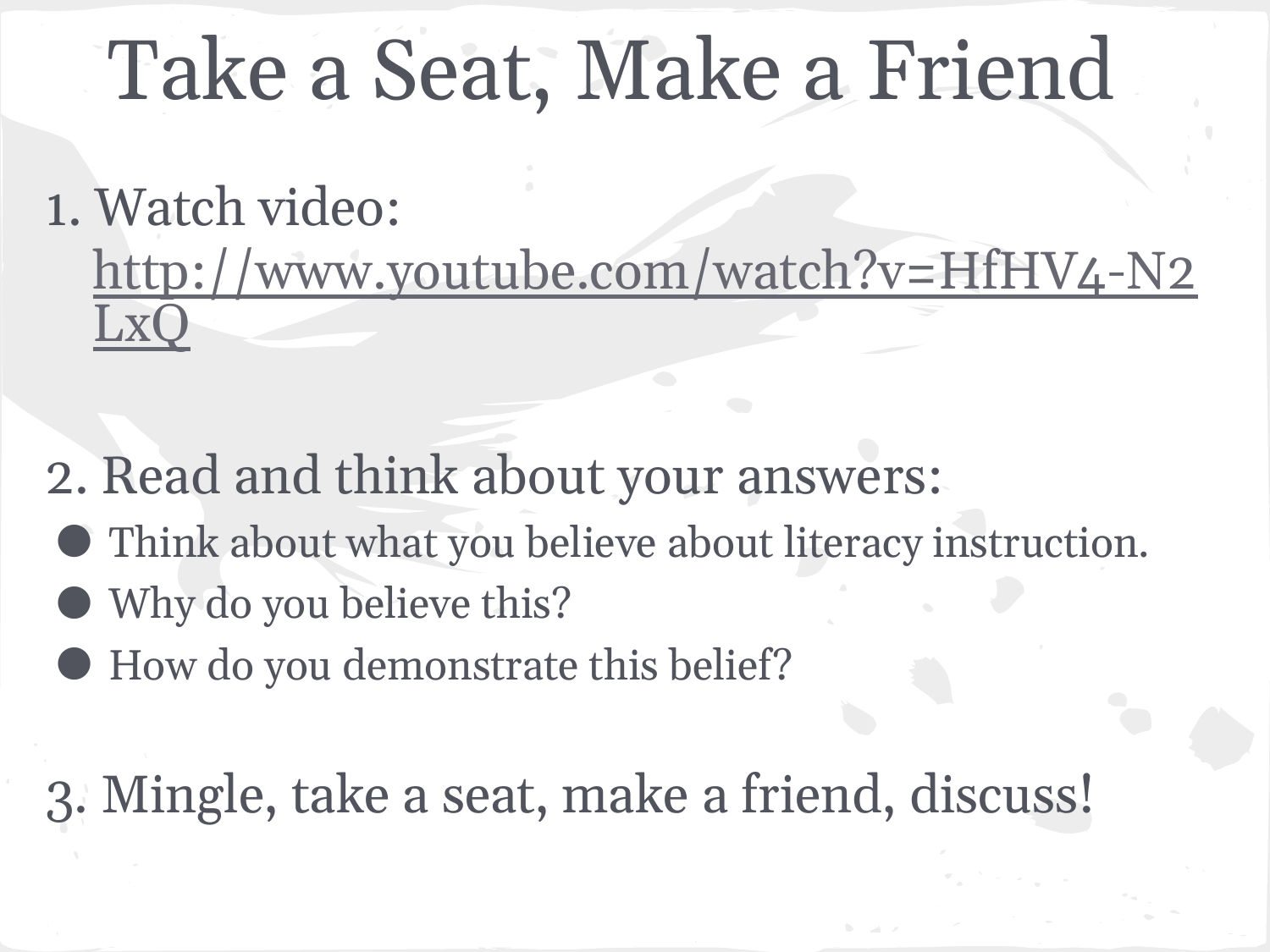

# Take a Seat, Make a Friend
1. Watch video: http://www.youtube.com/watch?v=HfHV4-N2LxQ

2. Read and think about your answers:
Think about what you believe about literacy instruction.
Why do you believe this?
How do you demonstrate this belief?

3. Mingle, take a seat, make a friend, discuss!